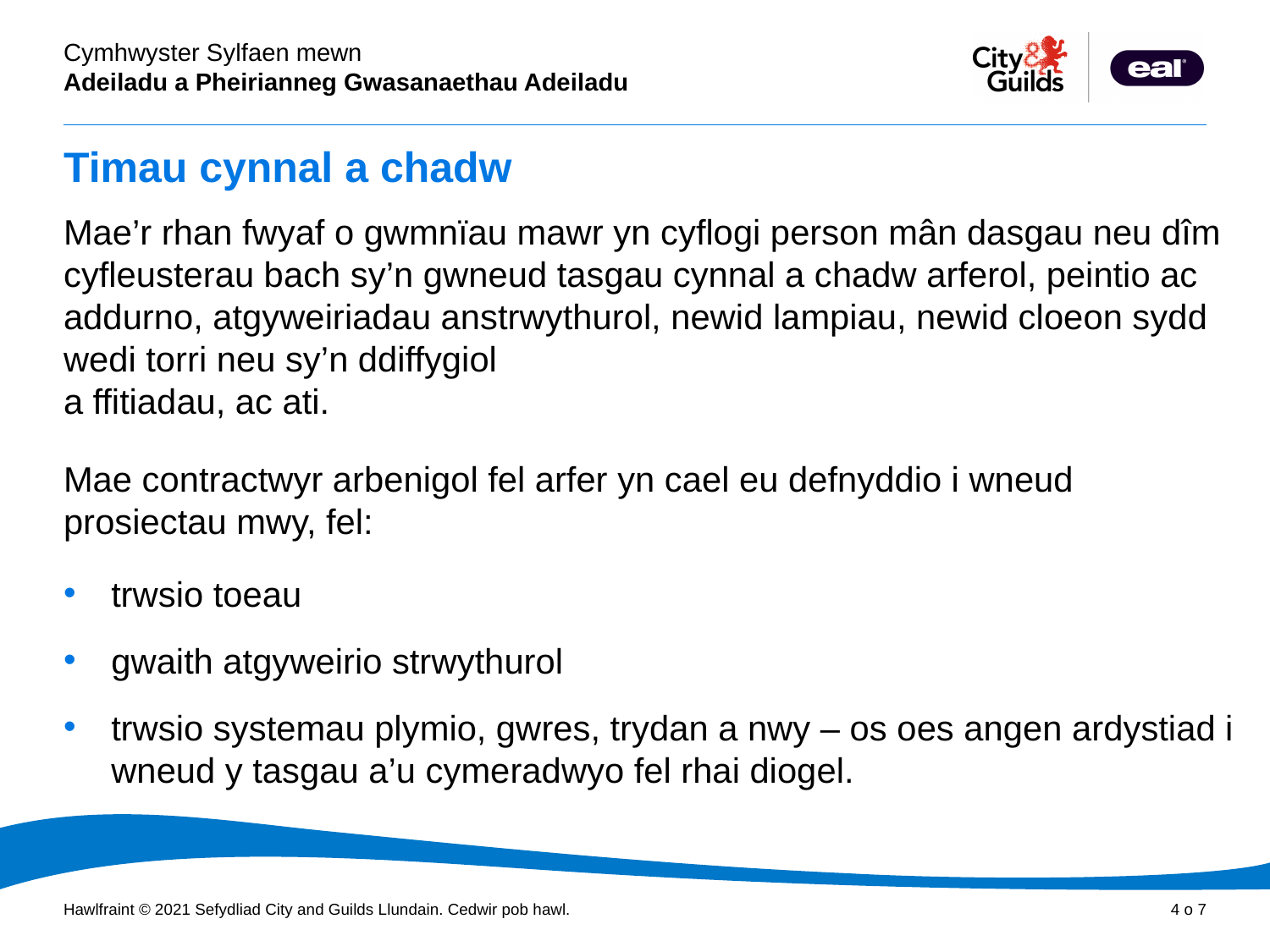

# Timau cynnal a chadw
Mae’r rhan fwyaf o gwmnïau mawr yn cyflogi person mân dasgau neu dîm cyfleusterau bach sy’n gwneud tasgau cynnal a chadw arferol, peintio ac addurno, atgyweiriadau anstrwythurol, newid lampiau, newid cloeon sydd wedi torri neu sy’n ddiffygiol
a ffitiadau, ac ati.
Mae contractwyr arbenigol fel arfer yn cael eu defnyddio i wneud prosiectau mwy, fel:
trwsio toeau
gwaith atgyweirio strwythurol
trwsio systemau plymio, gwres, trydan a nwy – os oes angen ardystiad i wneud y tasgau a’u cymeradwyo fel rhai diogel.